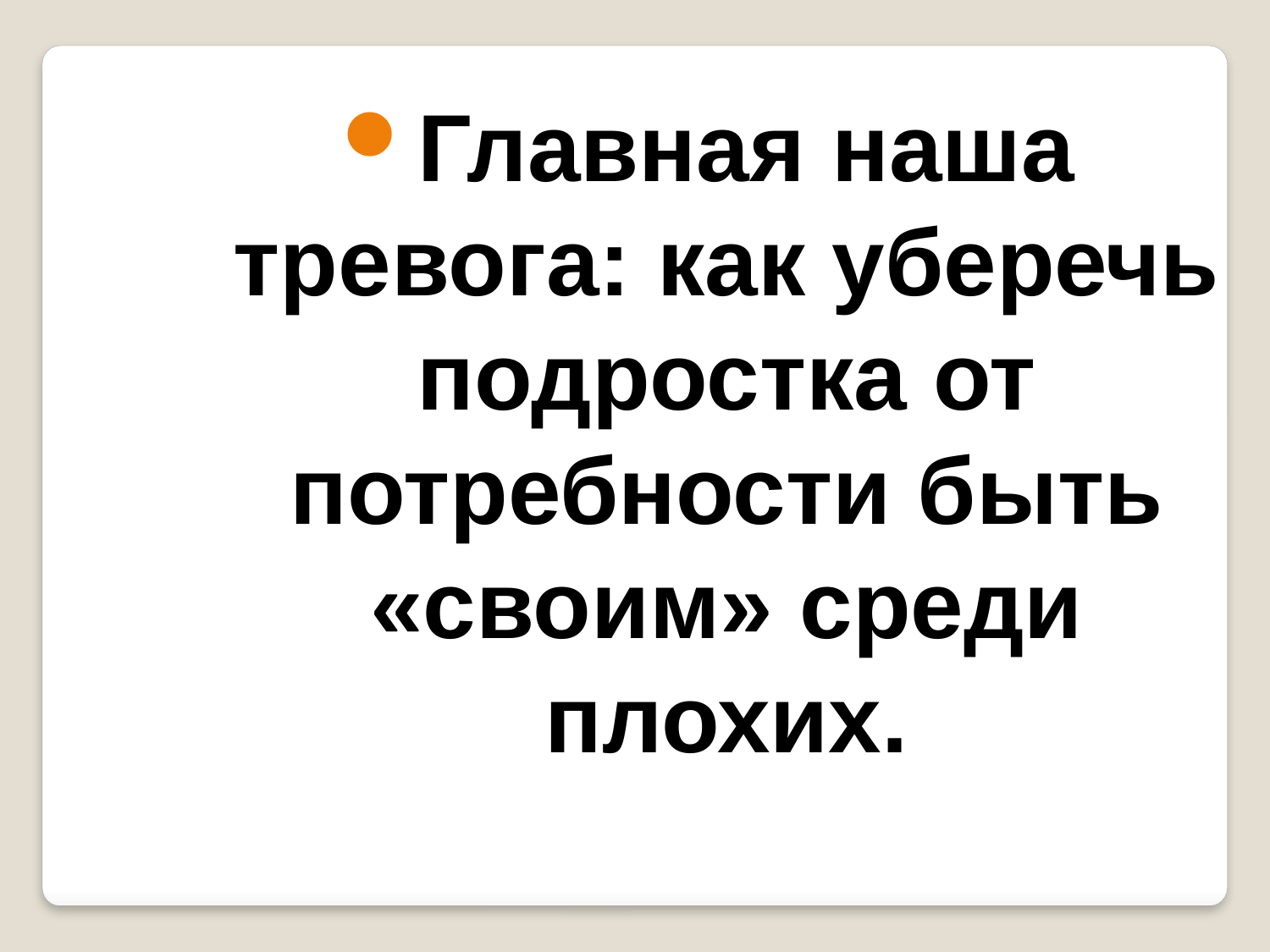

Главная наша тревога: как уберечь подростка от потребности быть «своим» среди плохих.